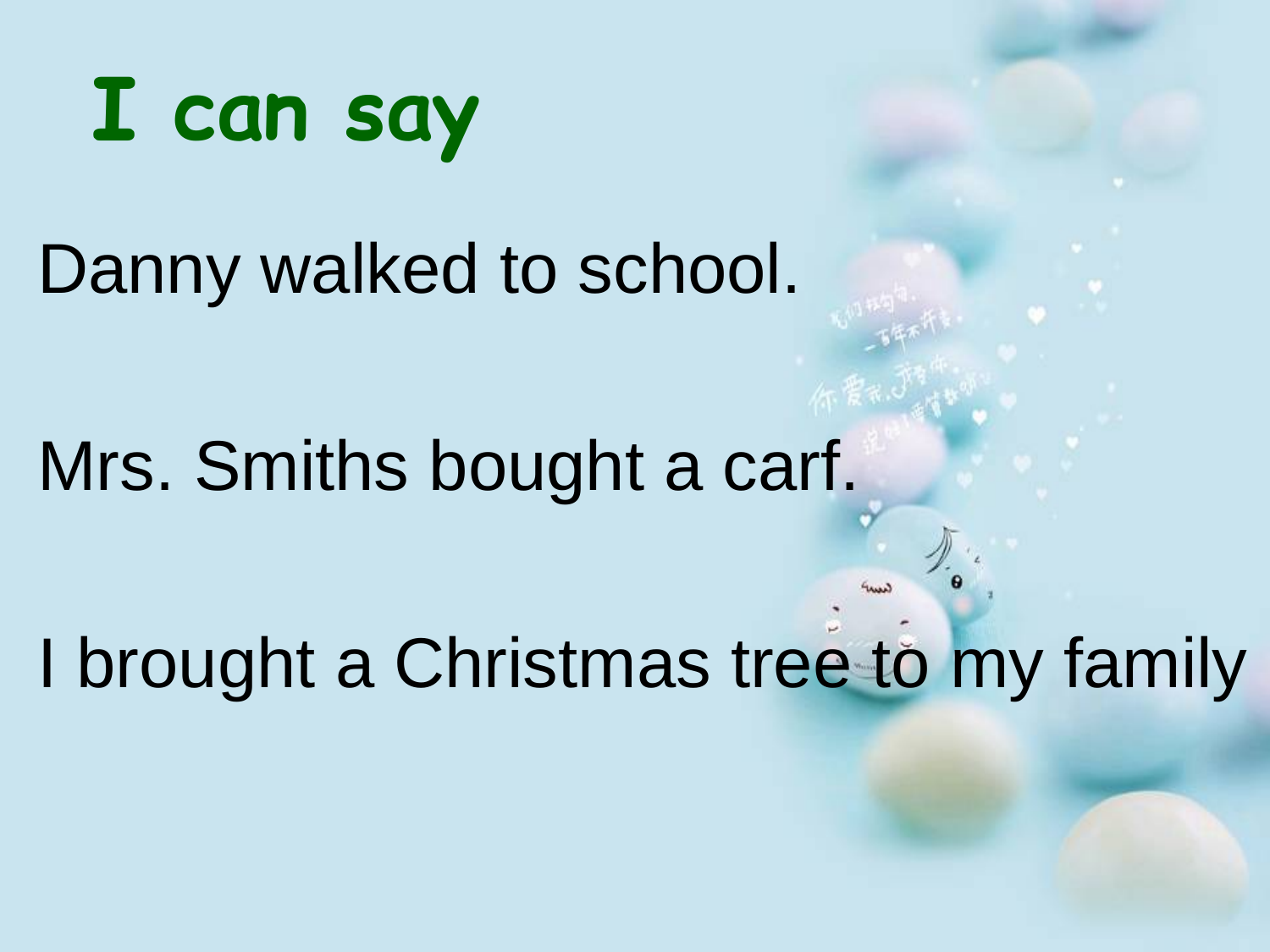

# I can say
Danny walked to school.

Mrs. Smiths bought a carf.

I brought a Christmas tree to my family